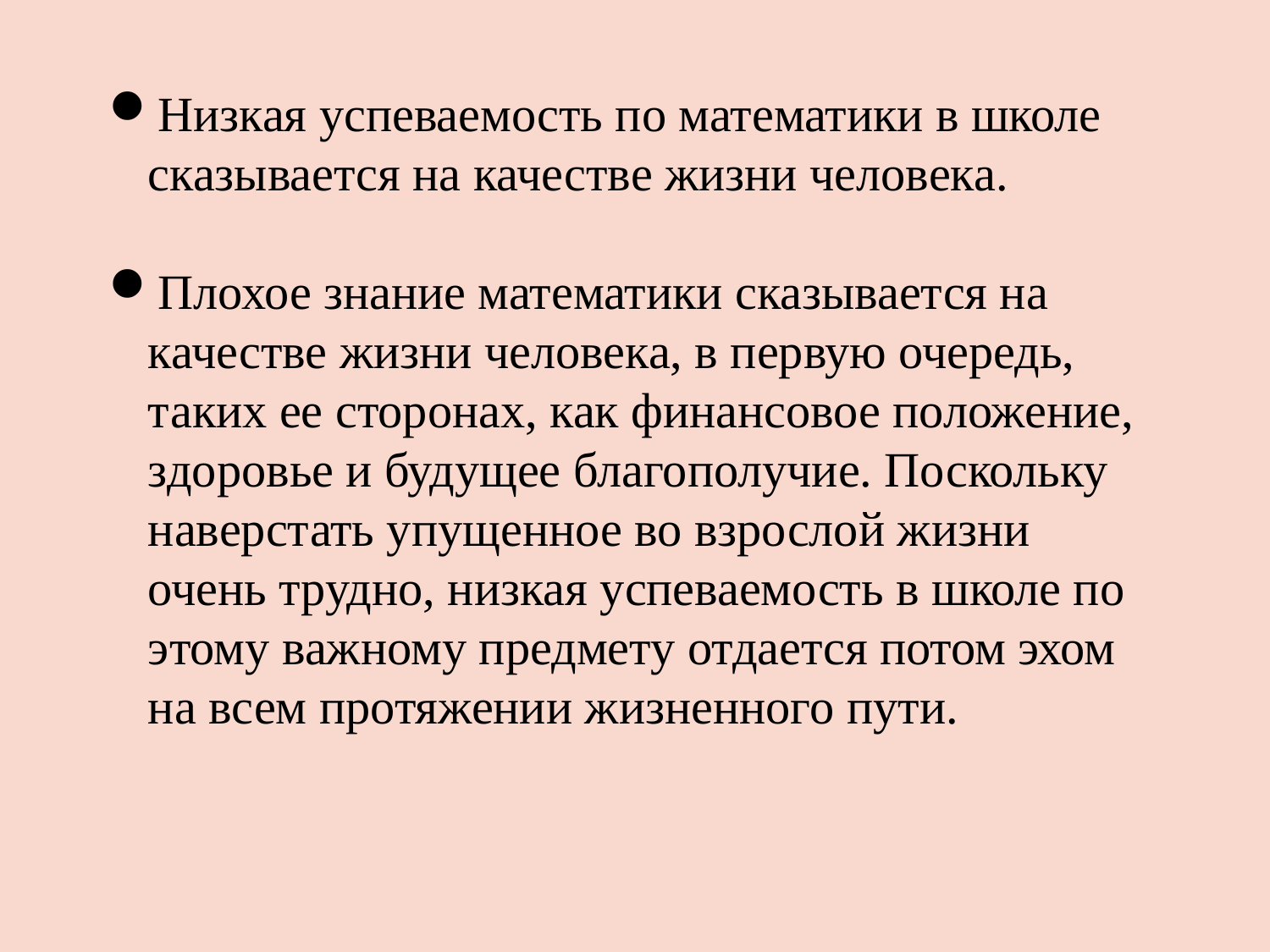

Низкая успеваемость по математики в школе сказывается на качестве жизни человека.

Плохое знание математики сказывается на качестве жизни человека, в первую очередь, таких ее сторонах, как финансовое положение, здоровье и будущее благополучие. Поскольку наверстать упущенное во взрослой жизни очень трудно, низкая успеваемость в школе по этому важному предмету отдается потом эхом на всем протяжении жизненного пути.